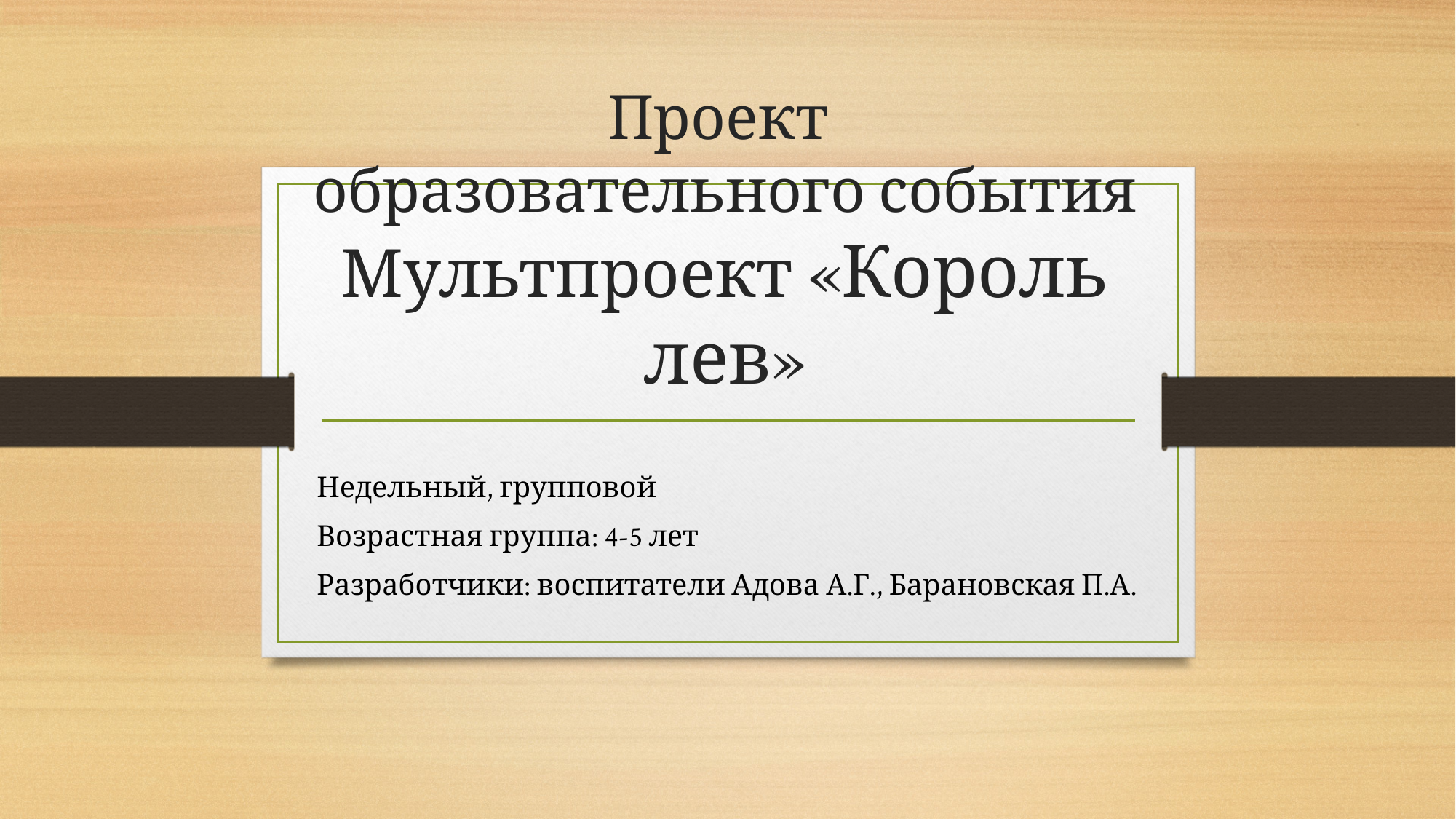

# Проект образовательного события Мультпроект «Король лев»
Недельный, групповой
Возрастная группа: 4-5 лет
Разработчики: воспитатели Адова А.Г., Барановская П.А.